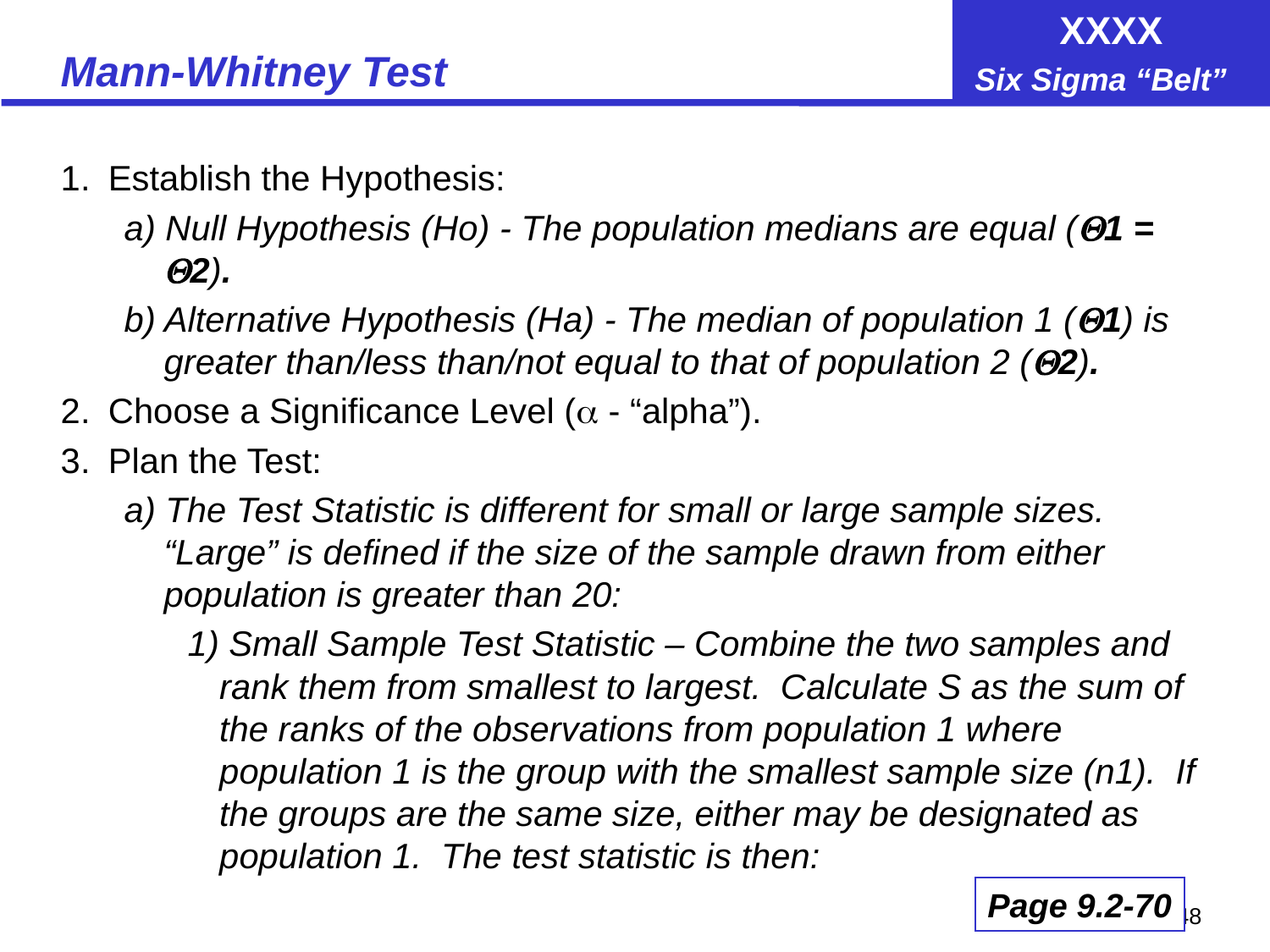

# Mann-Whitney Test
1.	Establish the Hypothesis:
a) Null Hypothesis (Ho) - The population medians are equal (Θ1 = Θ2).
b) Alternative Hypothesis (Ha) - The median of population 1 (Θ1) is greater than/less than/not equal to that of population 2 (Θ2).
2.	Choose a Significance Level (α - “alpha”).
3.	Plan the Test:
a) The Test Statistic is different for small or large sample sizes.  “Large” is defined if the size of the sample drawn from either population is greater than 20:
1) Small Sample Test Statistic – Combine the two samples and rank them from smallest to largest.  Calculate S as the sum of the ranks of the observations from population 1 where population 1 is the group with the smallest sample size (n1).  If the groups are the same size, either may be designated as population 1.  The test statistic is then:
Page 9.2-70